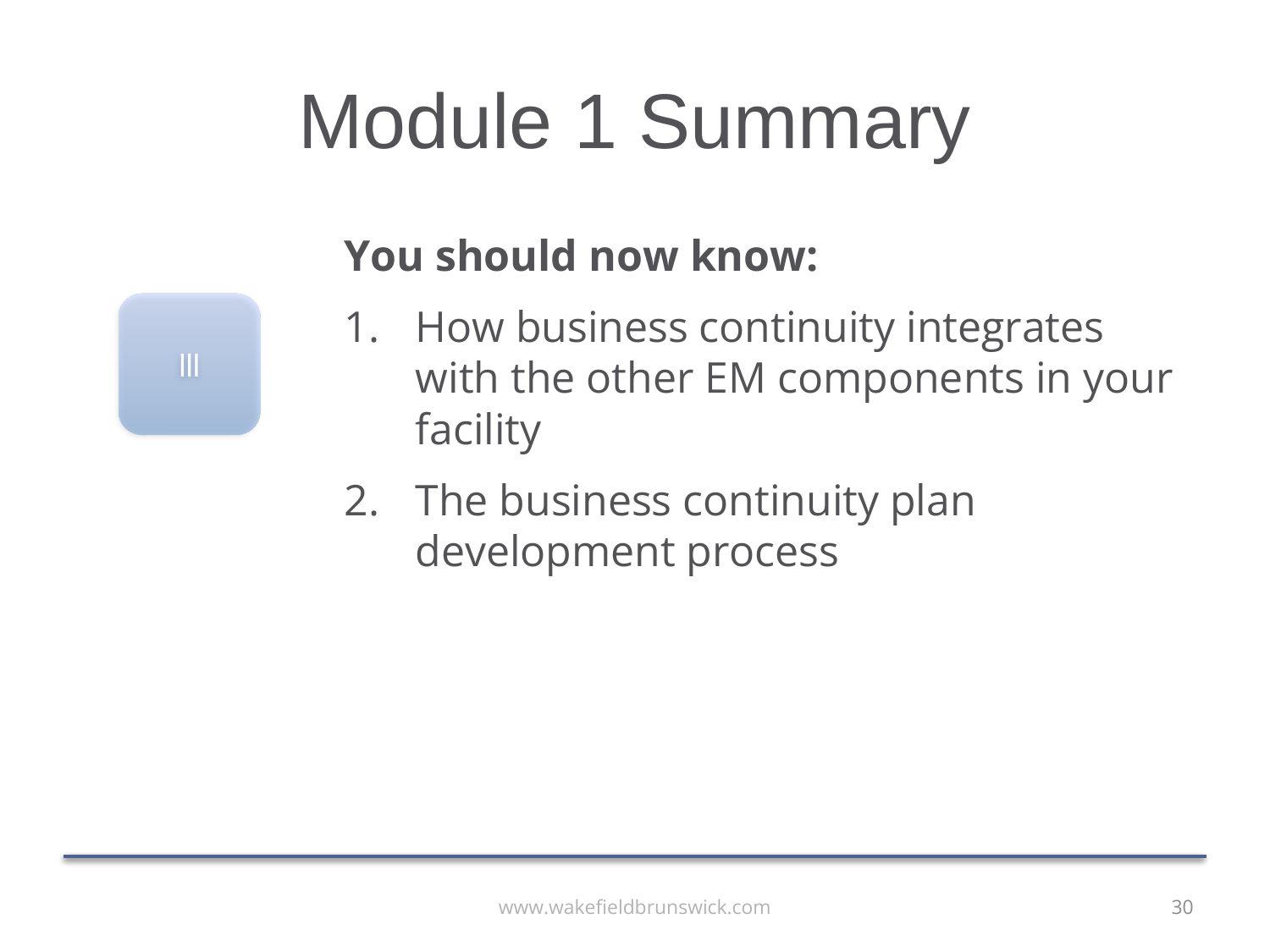

# Module 1 Summary
You should now know:
How business continuity integrates with the other EM components in your facility
The business continuity plan development process

lll
www.wakefieldbrunswick.com
30